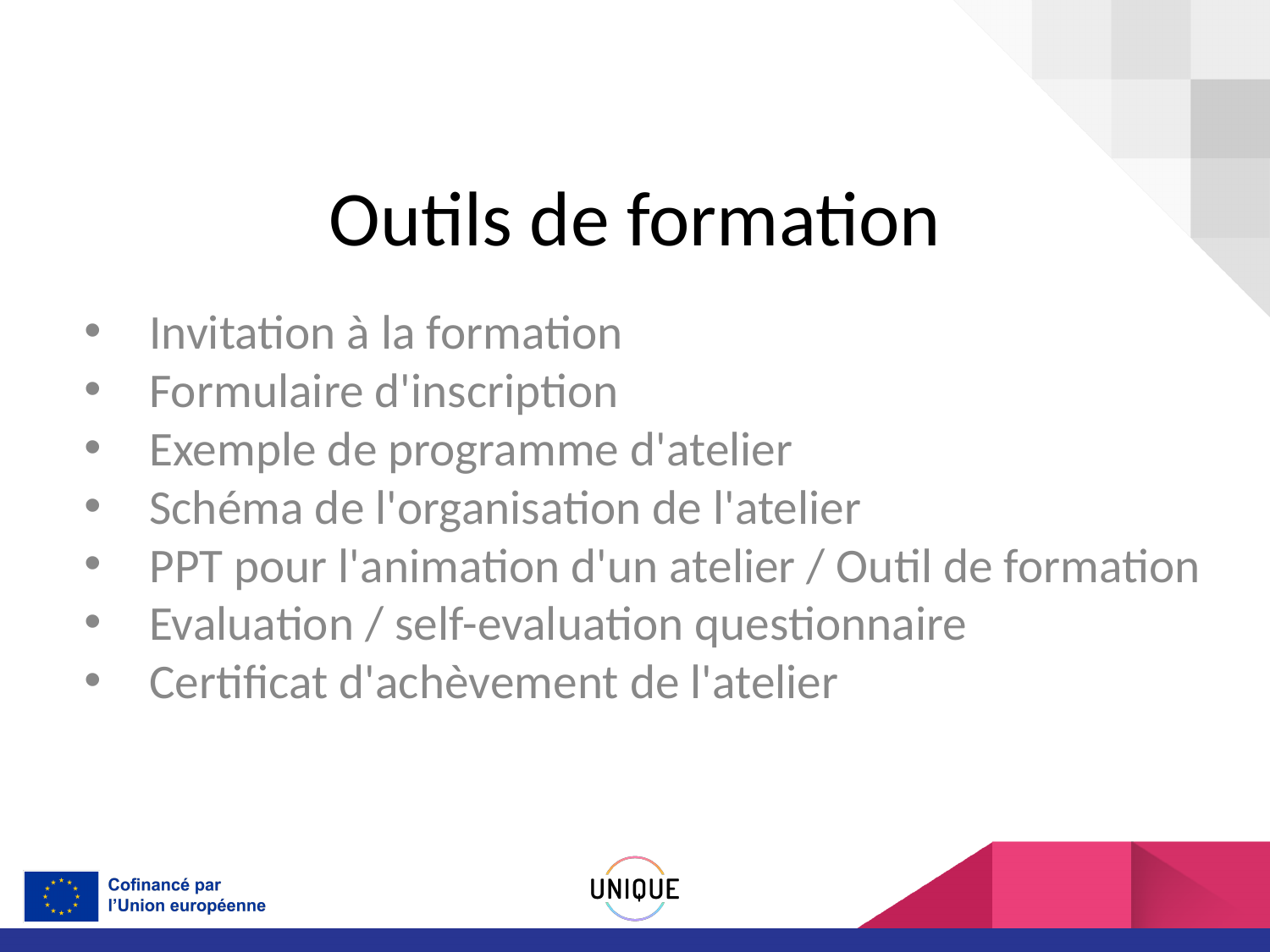

# Outils de formation
Invitation à la formation
Formulaire d'inscription
Exemple de programme d'atelier
Schéma de l'organisation de l'atelier
PPT pour l'animation d'un atelier / Outil de formation
Evaluation / self-evaluation questionnaire
Certificat d'achèvement de l'atelier